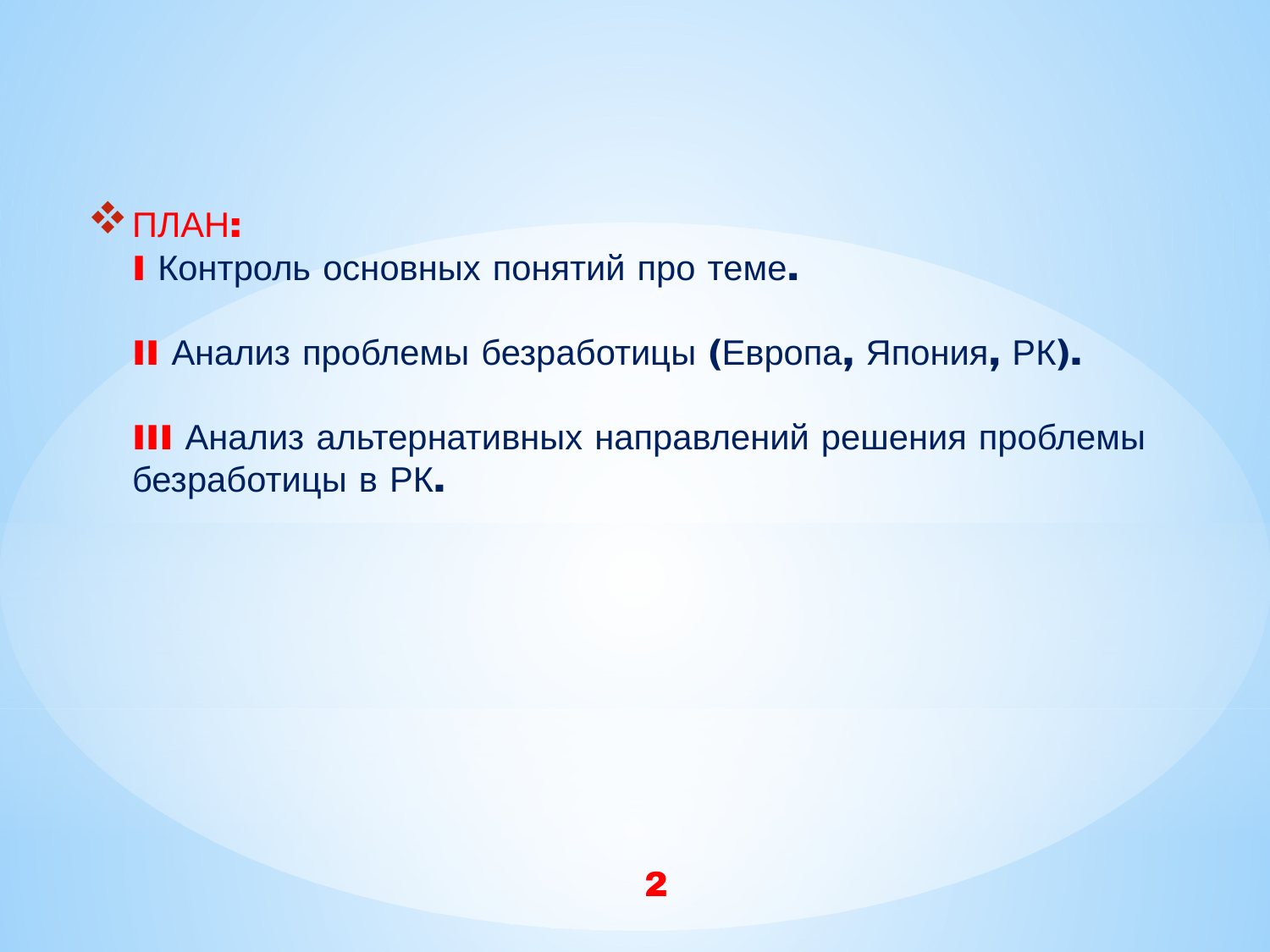

# ПЛАН: I Контроль основных понятий про теме. II Анализ проблемы безработицы (Европа, Япония, РК). III Анализ альтернативных направлений решения проблемы безработицы в РК.

2